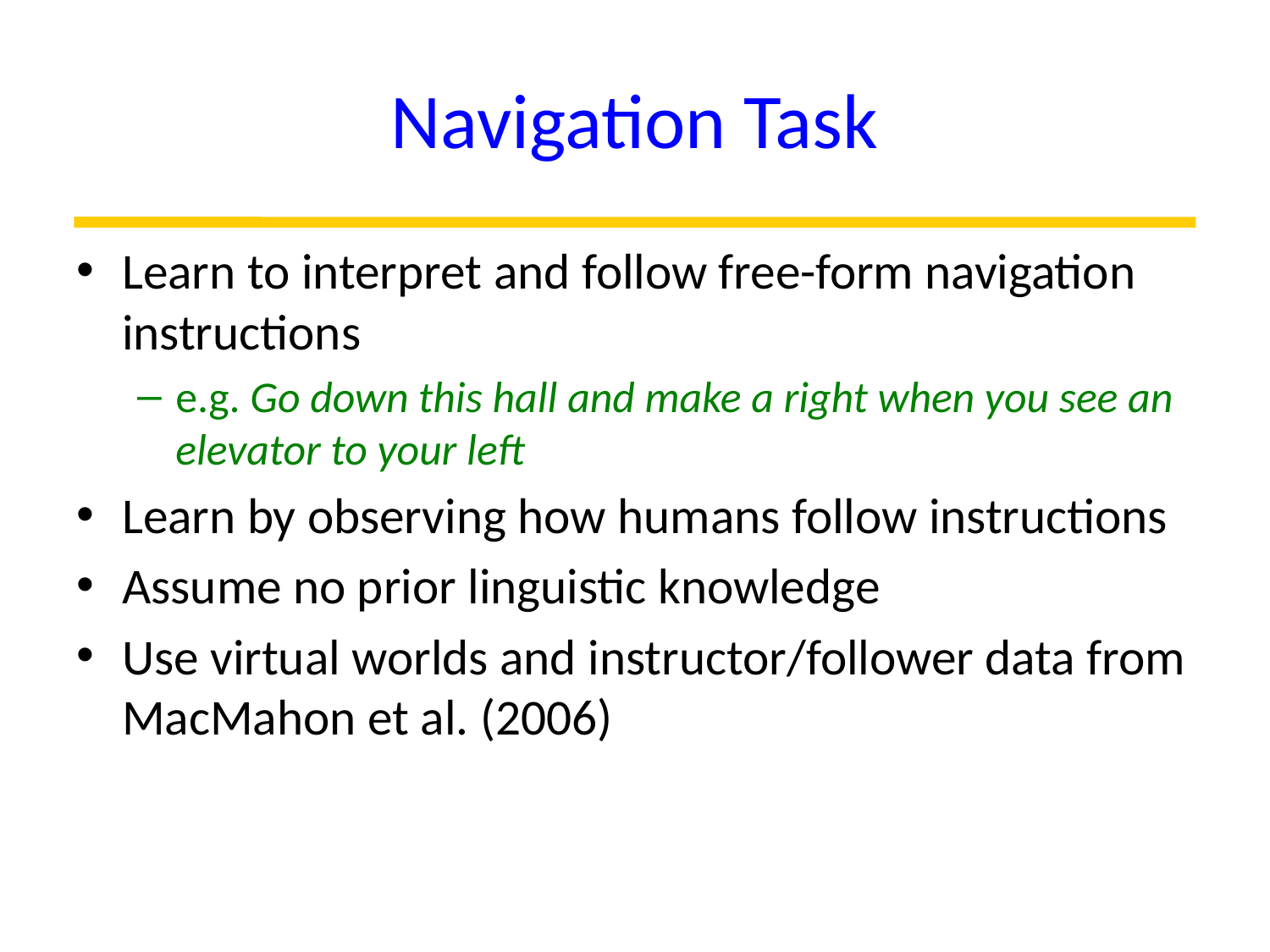

# Navigation Task

Learn to interpret and follow free-form navigation instructions
e.g. Go down this hall and make a right when you see an elevator to your left
Learn by observing how humans follow instructions
Assume no prior linguistic knowledge
Use virtual worlds and instructor/follower data from MacMahon et al. (2006)